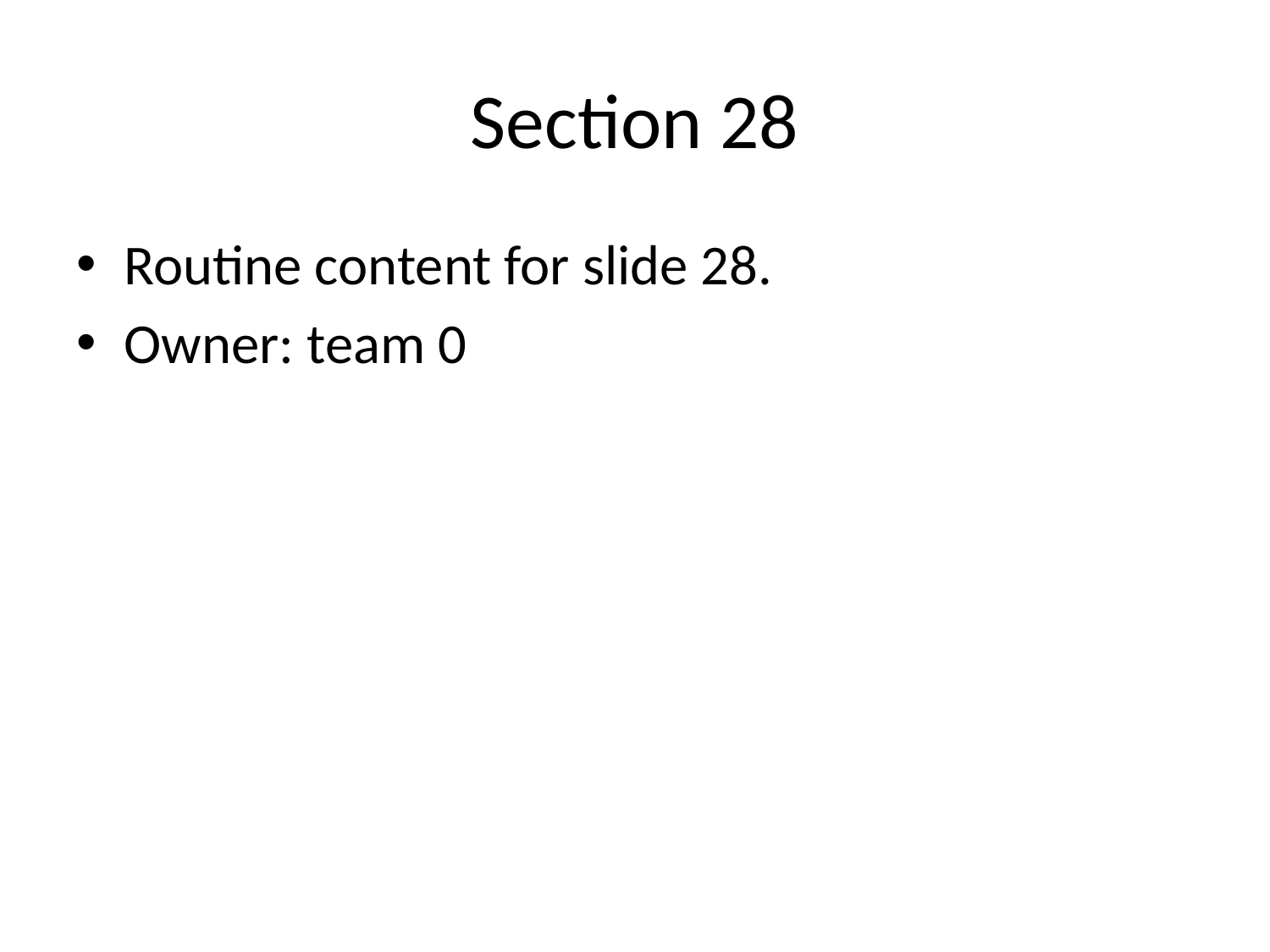

# Section 28
Routine content for slide 28.
Owner: team 0